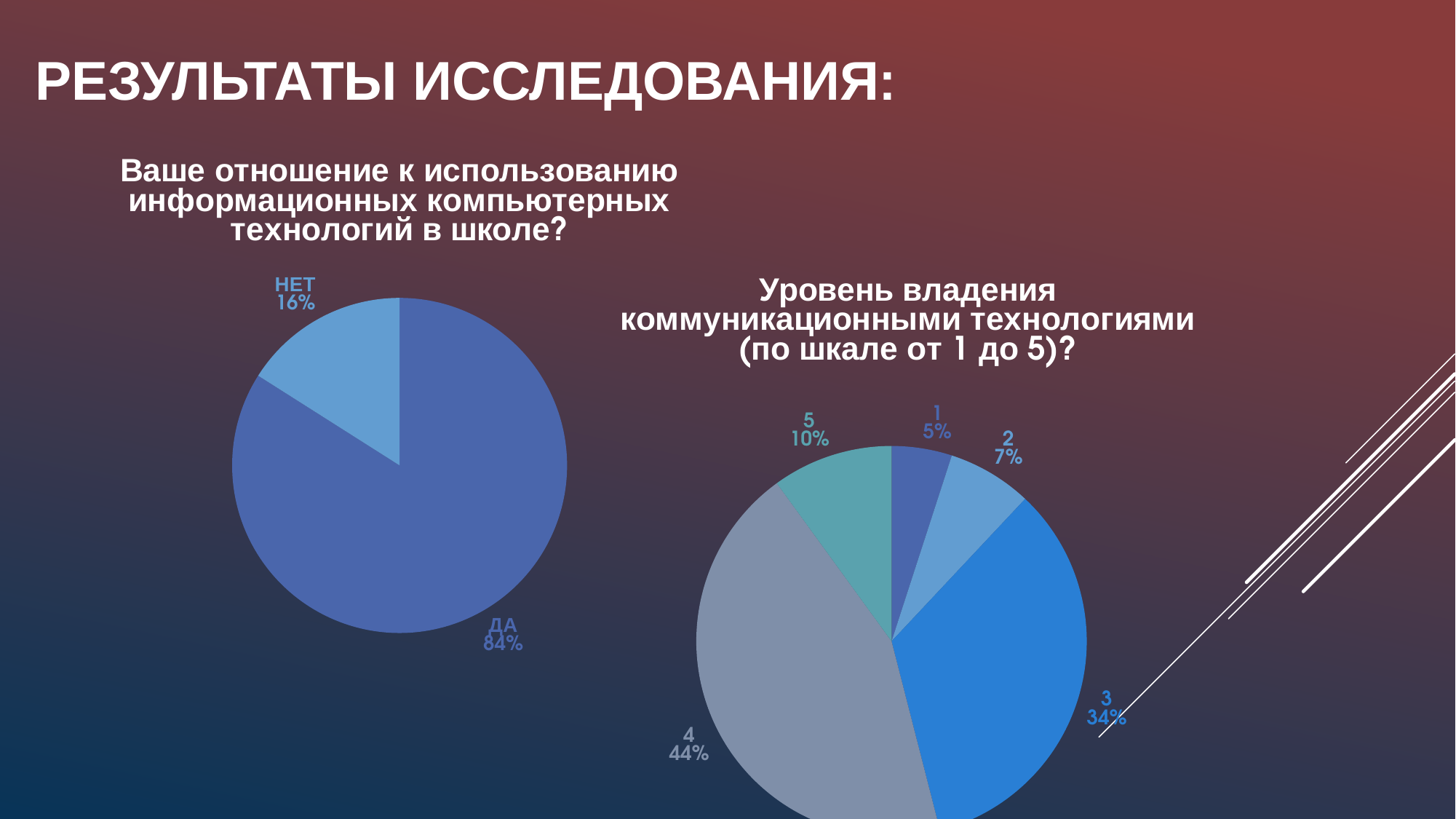

Результаты исследования:

### Chart:

| Category | Ваше отношение к использованию информационных компьютерных технологий в школе? |
|---|---|
| ДА | 0.84 |
| НЕТ | 0.16 |

### Chart:

| Category | Уровень владения коммуникационными технологиями (по шкале от 1 до 5)? |
|---|---|
| 1 | 0.05 |
| 2 | 0.07 |
| 3 | 0.34 |
| 4 | 0.44 |
| 5 | 0.1 |